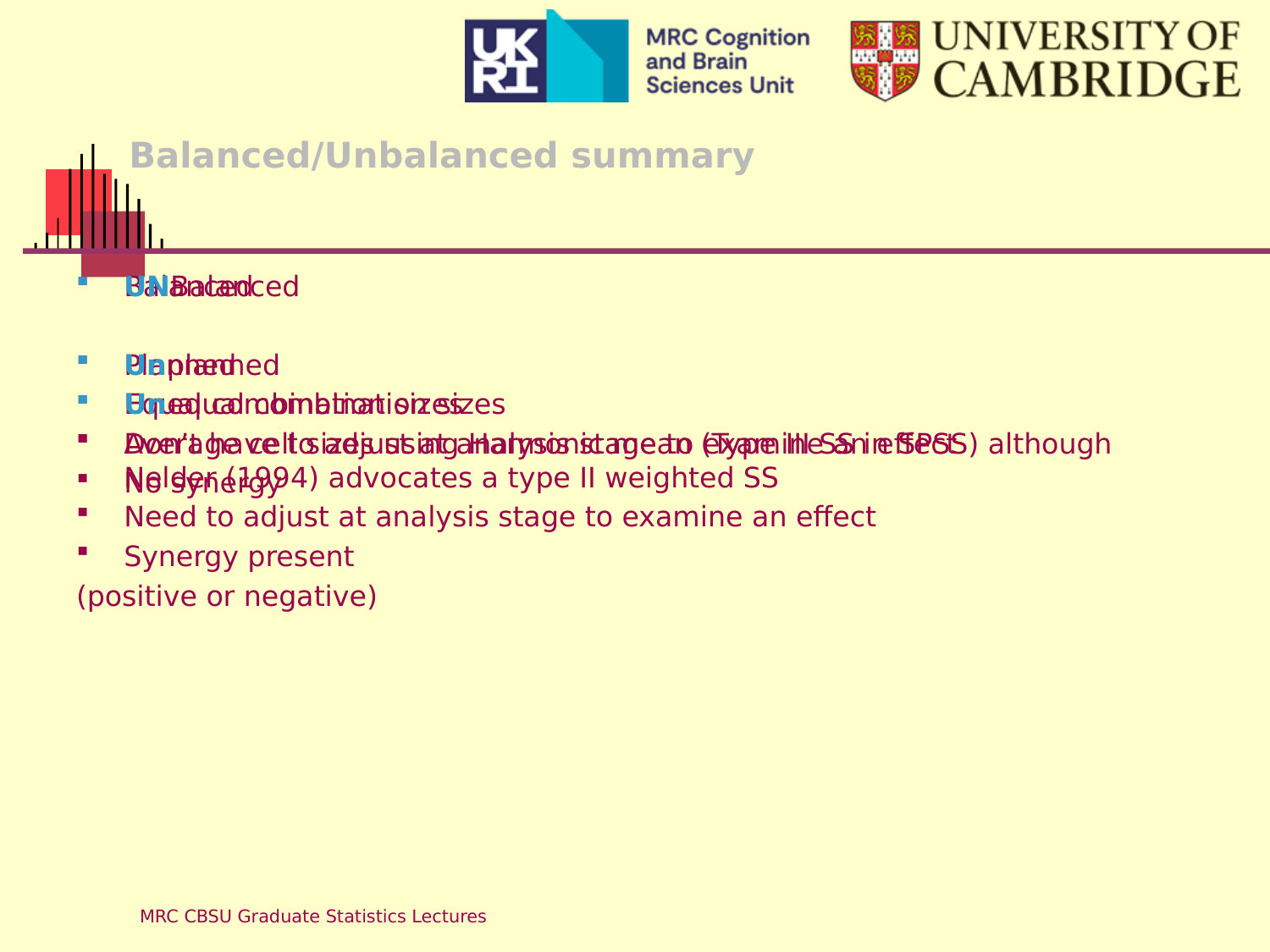

# Balanced/Unbalanced summary

Balanced

Planned
Equal combination sizes
Don’t have to adjust at analysis stage to examine an effect
No synergy

UNBalanced

Unplanned
Unequal combination sizes
Average cell sizes using Harmonic mean (Type III SS in SPSS) although Nelder (1994) advocates a type II weighted SS
Need to adjust at analysis stage to examine an effect
Synergy present
(positive or negative)
MRC CBSU Graduate Statistics Lectures